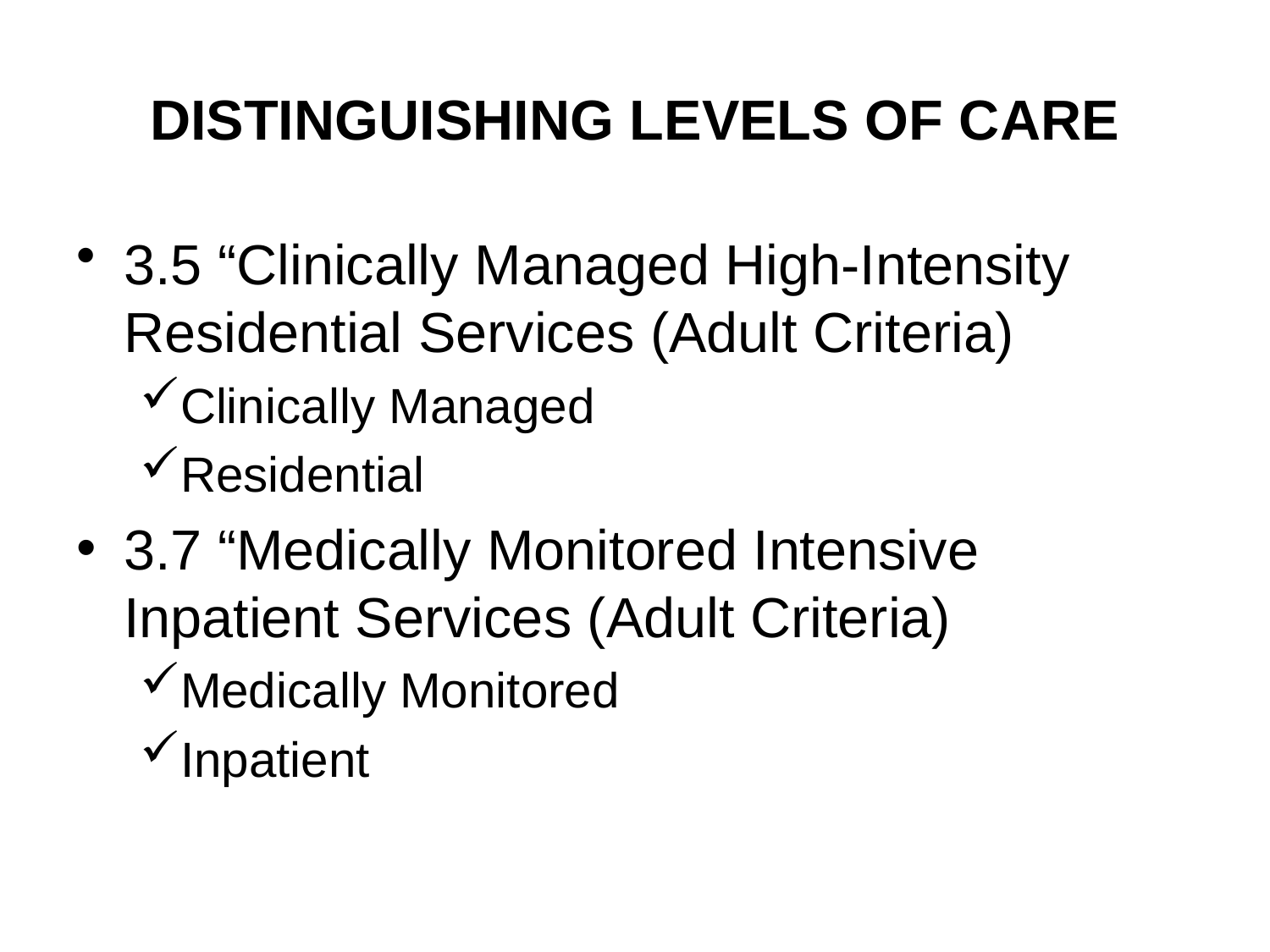

# DISTINGUISHING LEVELS OF CARE
3.5 “Clinically Managed High-Intensity Residential Services (Adult Criteria)
Clinically Managed
Residential
3.7 “Medically Monitored Intensive Inpatient Services (Adult Criteria)
Medically Monitored
Inpatient